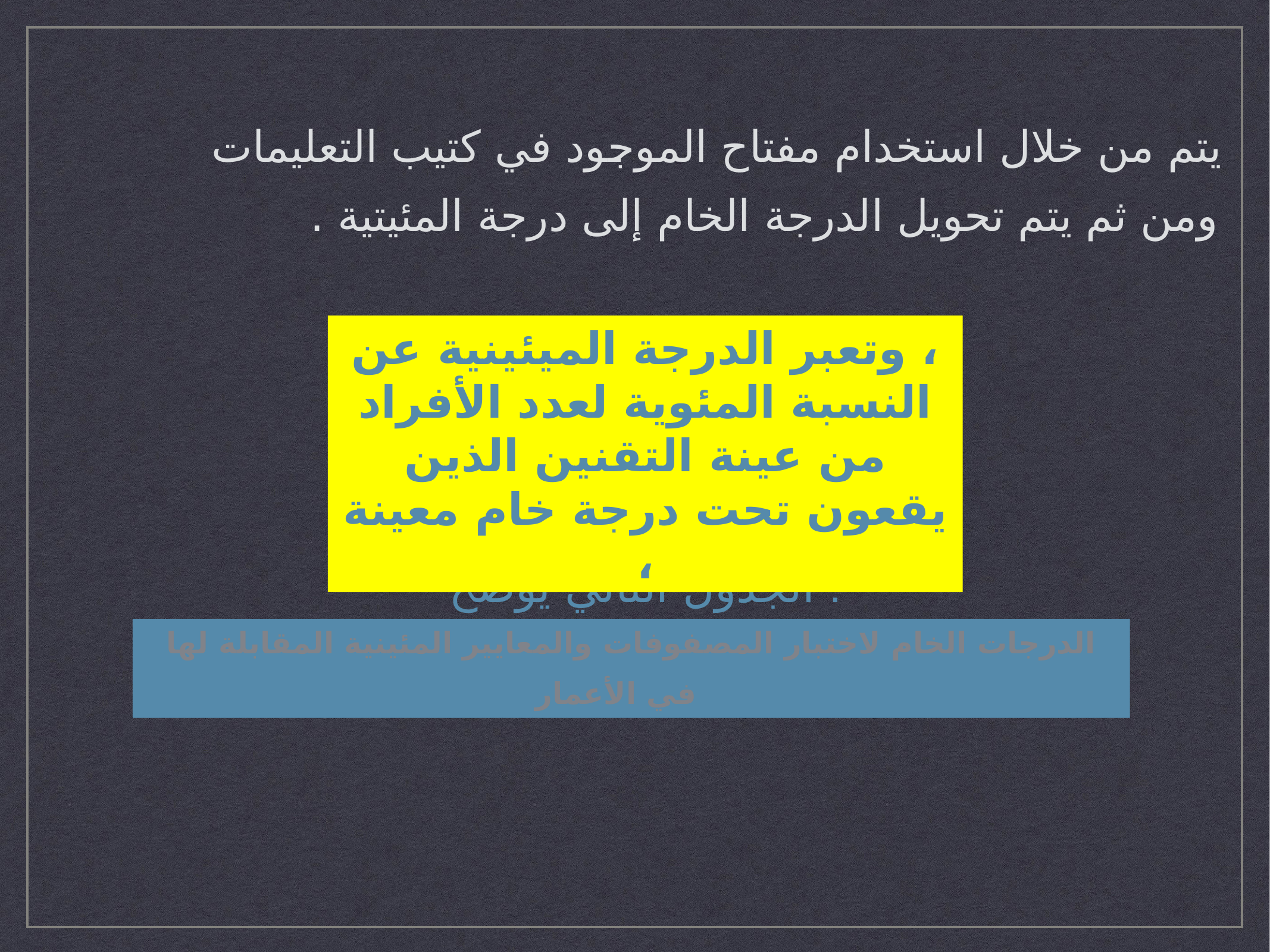

يتم من خلال استخدام مفتاح الموجود في كتيب التعليمات
ومن ثم يتم تحويل الدرجة الخام إلى درجة المئيتية .
، وتعبر الدرجة الميئينية عن النسبة المئوية لعدد الأفراد من عينة التقنين الذين يقعون تحت درجة خام معينة ،
الجدول التالي يوضح :
الدرجات الخام لاختبار المصفوفات والمعايير المئينية المقابلة لها في الأعمار